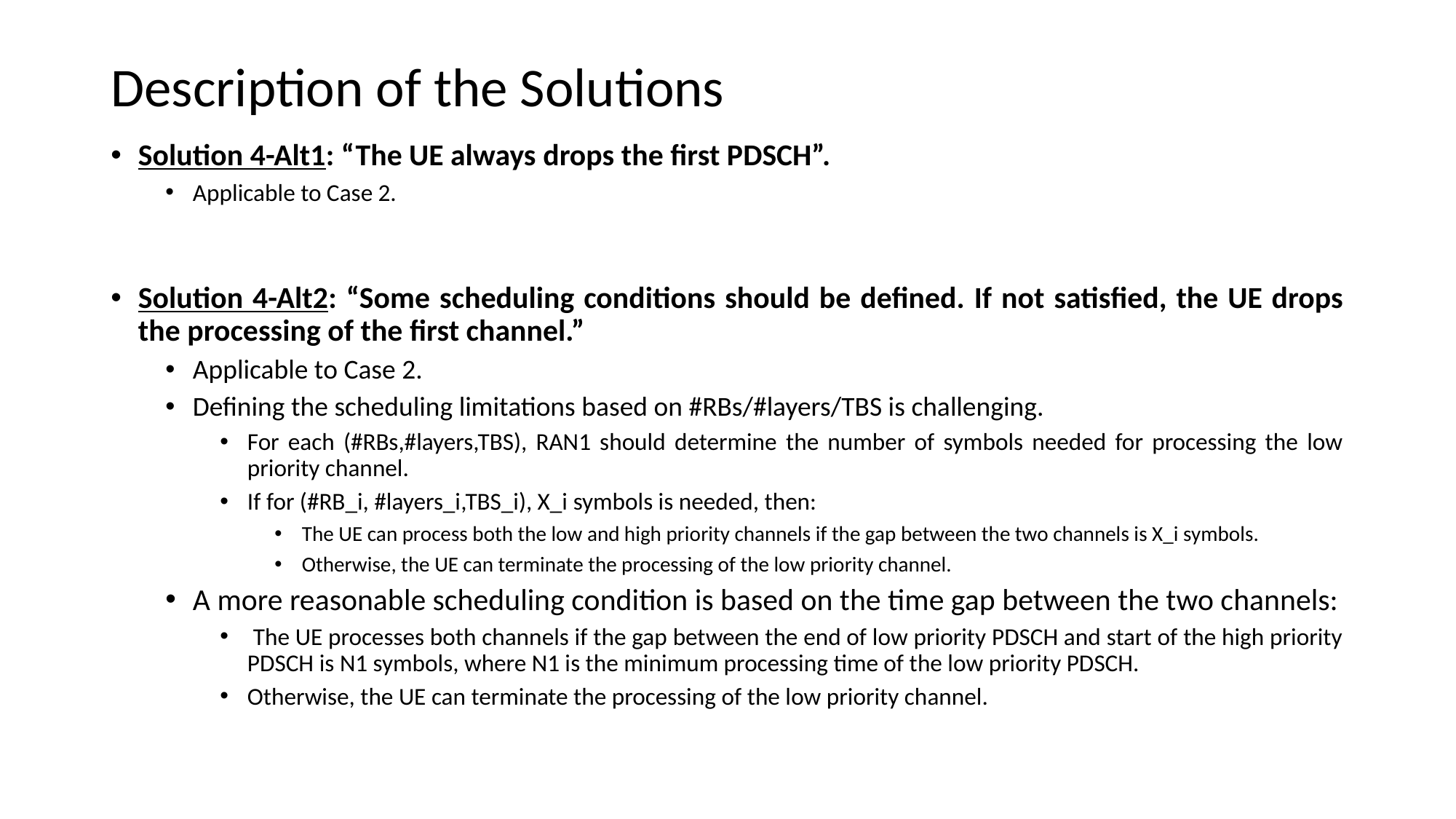

# Description of the Solutions
Solution 4-Alt1: “The UE always drops the first PDSCH”.
Applicable to Case 2.

Solution 4-Alt2: “Some scheduling conditions should be defined. If not satisfied, the UE drops the processing of the first channel.”
Applicable to Case 2.
Defining the scheduling limitations based on #RBs/#layers/TBS is challenging.
For each (#RBs,#layers,TBS), RAN1 should determine the number of symbols needed for processing the low priority channel.
If for (#RB_i, #layers_i,TBS_i), X_i symbols is needed, then:
The UE can process both the low and high priority channels if the gap between the two channels is X_i symbols.
Otherwise, the UE can terminate the processing of the low priority channel.
A more reasonable scheduling condition is based on the time gap between the two channels:
 The UE processes both channels if the gap between the end of low priority PDSCH and start of the high priority PDSCH is N1 symbols, where N1 is the minimum processing time of the low priority PDSCH.
Otherwise, the UE can terminate the processing of the low priority channel.